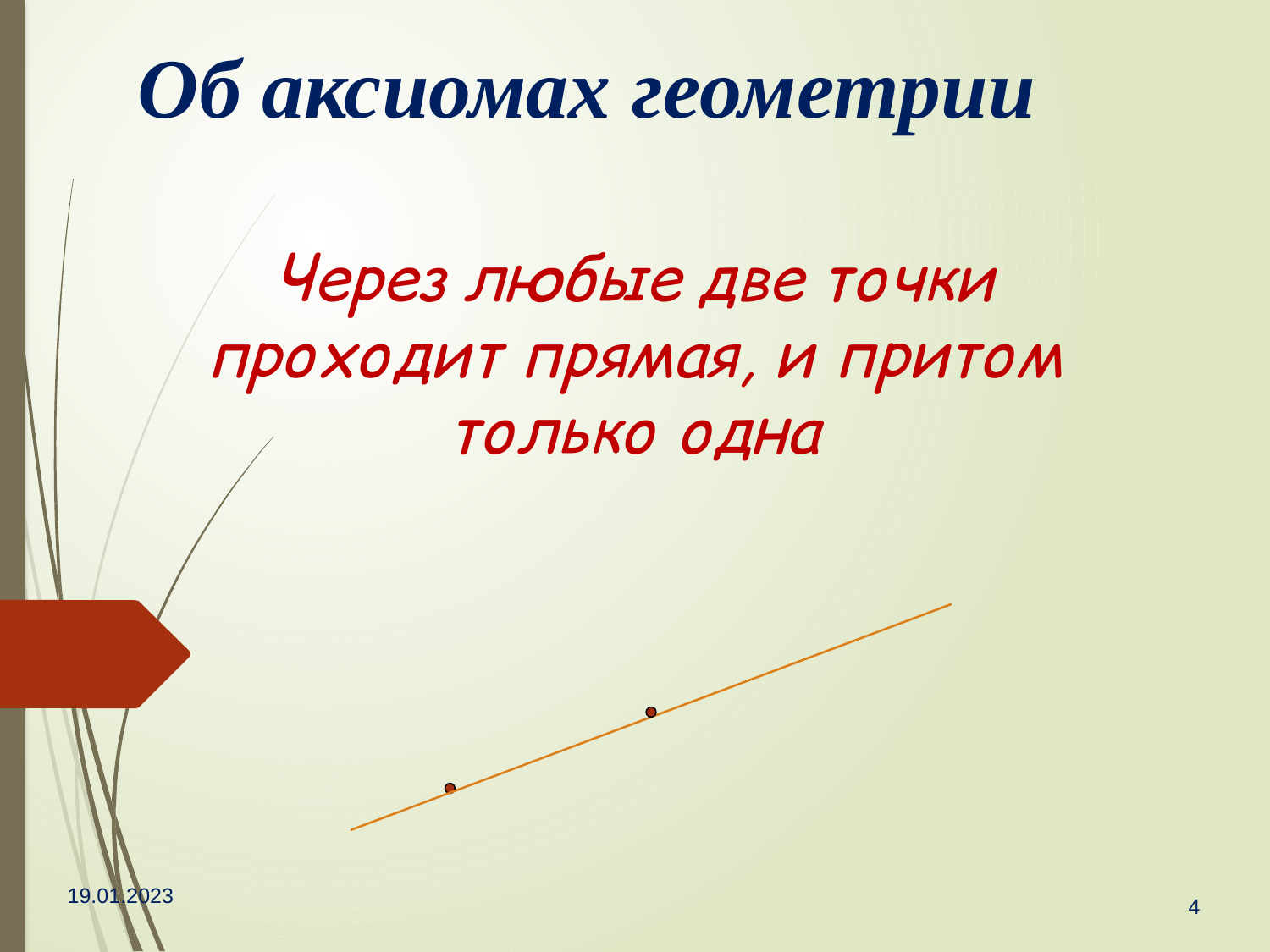

Об аксиомах геометрии

Через любые две точки
проходит прямая, и притом
только одна

19.01.2023
4